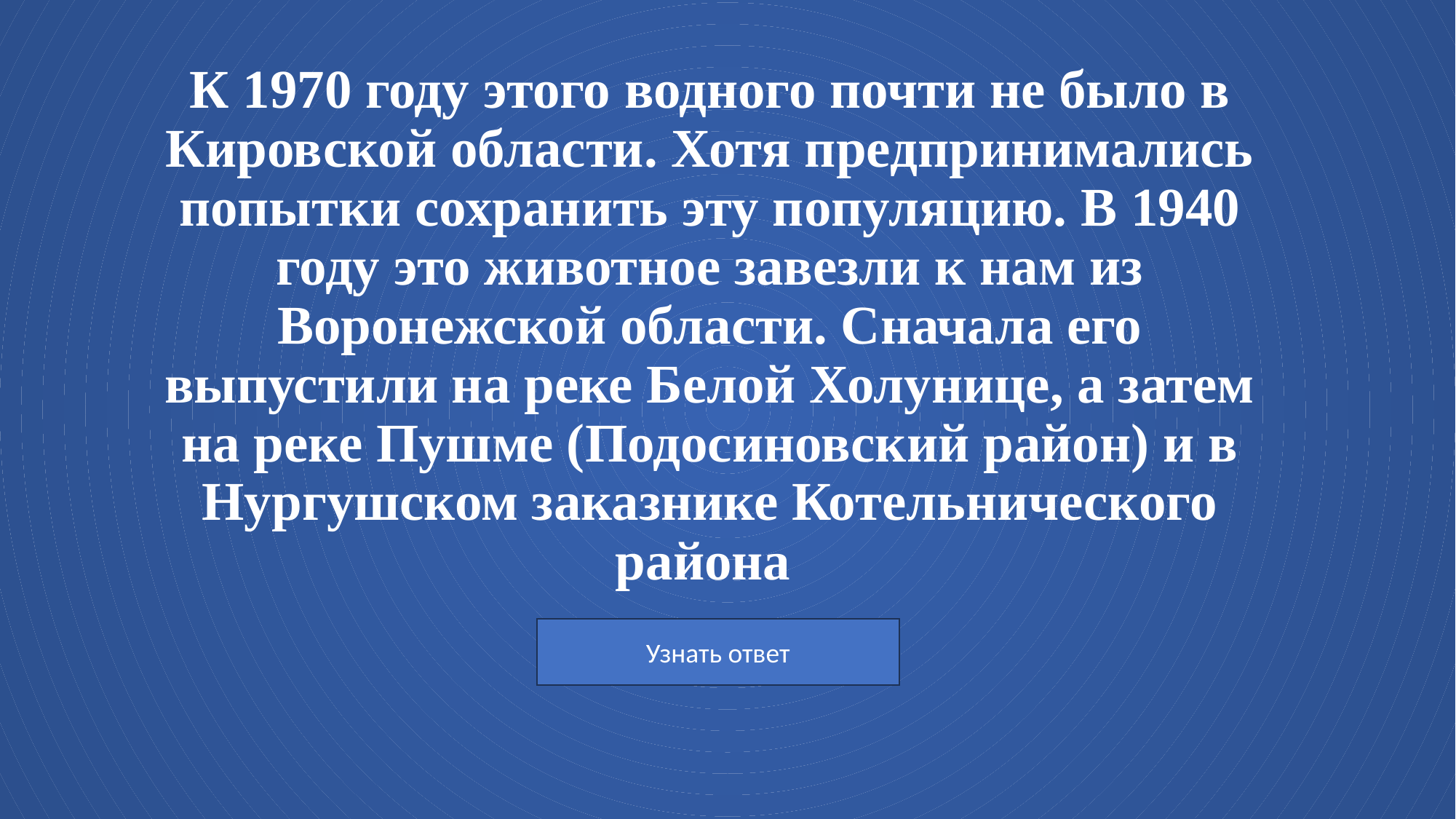

# К 1970 году этого водного почти не было в Кировской области. Хотя предпринимались попытки сохранить эту популяцию. В 1940 году это животное завезли к нам из Воронежской области. Сначала его выпустили на реке Белой Холунице, а затем на реке Пушме (Подосиновский район) и в Нургушском заказнике Котельнического района